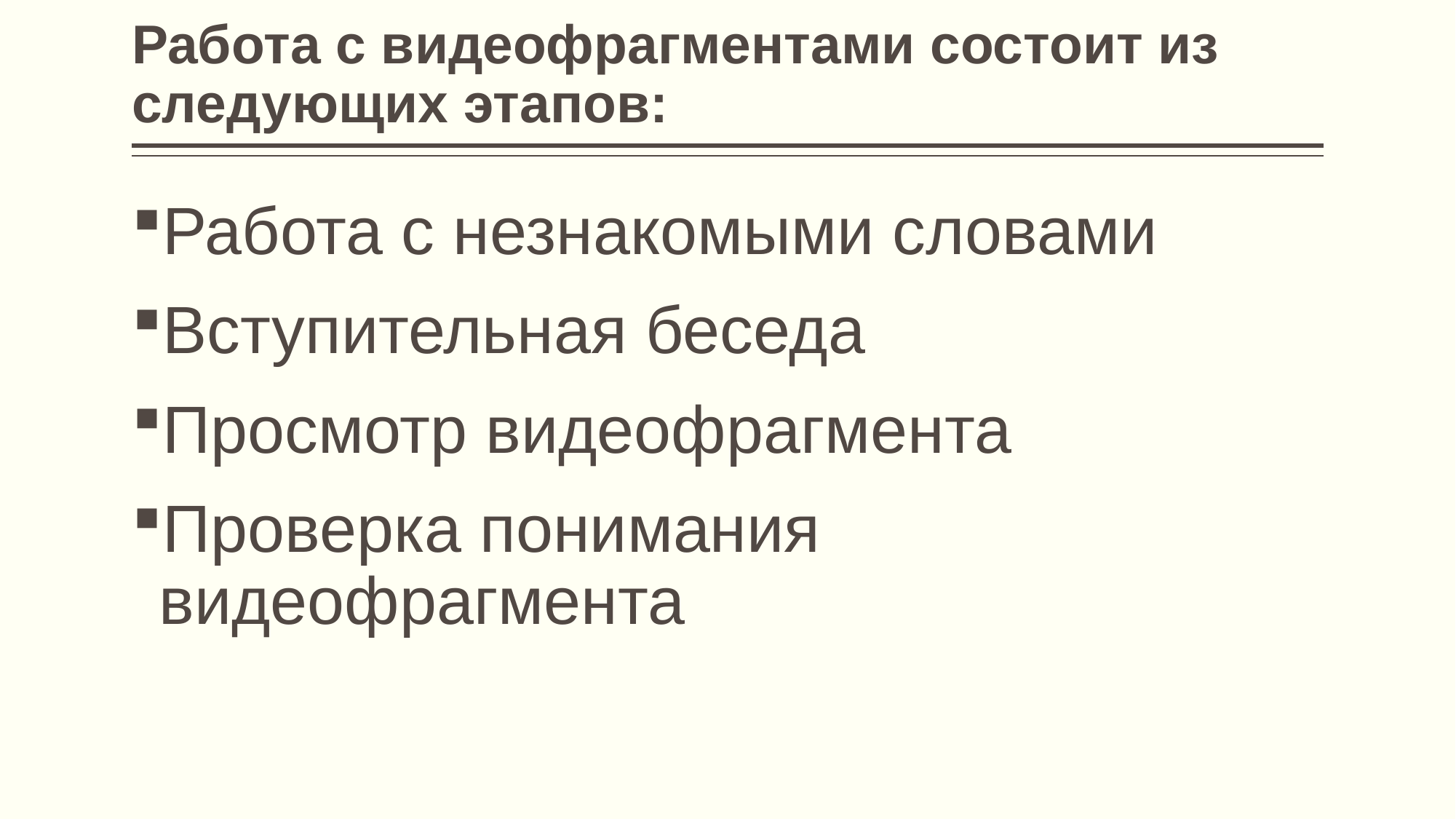

# Работа с видеофрагментами состоит из следующих этапов:
Работа с незнакомыми словами
Вступительная беседа
Просмотр видеофрагмента
Проверка понимания видеофрагмента